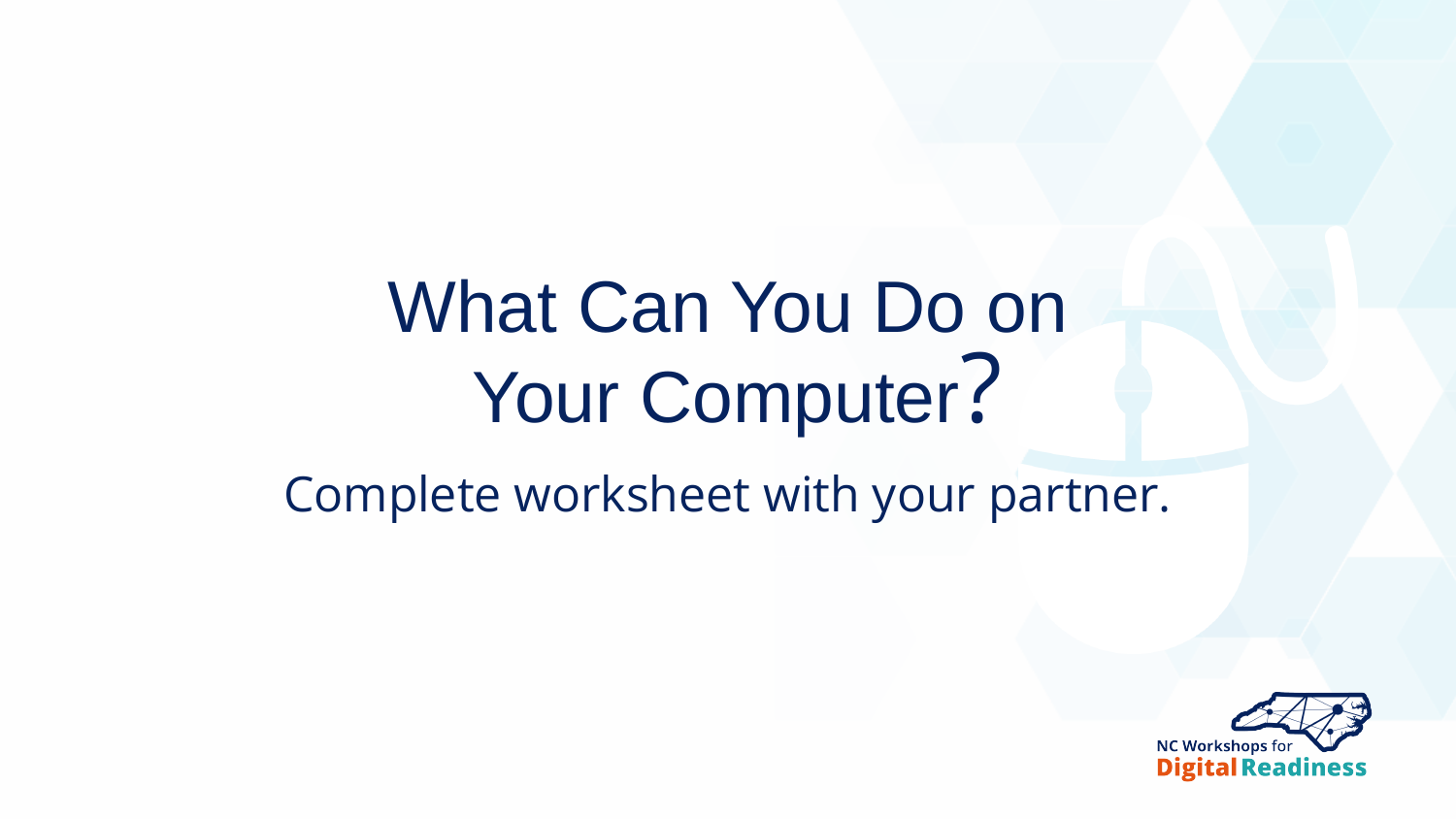

# What Can You Do on Your Computer?
Complete worksheet with your partner.